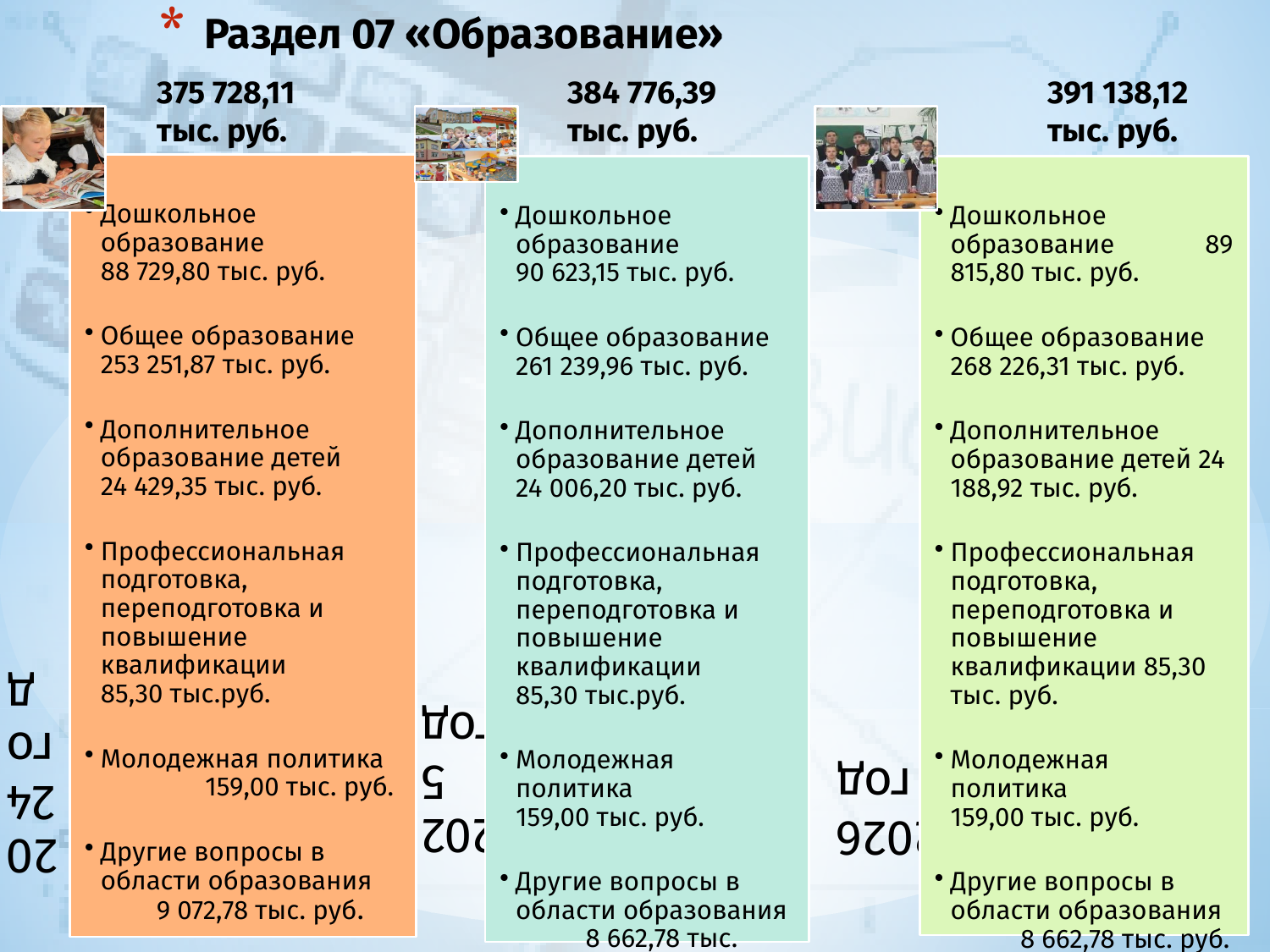

# Раздел 07 «Образование»
391 138,12 тыс. руб.
375 728,11 тыс. руб.
384 776,39 тыс. руб.
2024 год
Дошкольное образование                88 729,80 тыс. руб.

Общее образование  253 251,87 тыс. руб.

Дополнительное образование детей     24 429,35 тыс. руб.

Профессиональная подготовка, переподготовка и повышение квалификации        85,30 тыс.руб.

Молодежная политика                  159,00 тыс. руб.

Другие вопросы в области образования             9 072,78 тыс. руб.
2025 год
Дошкольное образование             90 623,15 тыс. руб.

Общее образование 261 239,96 тыс. руб.

Дополнительное образование детей   24 006,20 тыс. руб.

Профессиональная подготовка, переподготовка и повышение квалификации      85,30 тыс.руб.

Молодежная политика                 159,00 тыс. руб.

Другие вопросы в области образования            8 662,78 тыс. руб.
2026 год
Дошкольное образование             89 815,80 тыс. руб.

Общее образование  268 226,31 тыс. руб.

Дополнительное образование детей 24 188,92 тыс. руб.

Профессиональная подготовка, переподготовка и повышение квалификации 85,30 тыс. руб.

Молодежная политика                 159,00 тыс. руб.

Другие вопросы в области образования            8 662,78 тыс. руб.